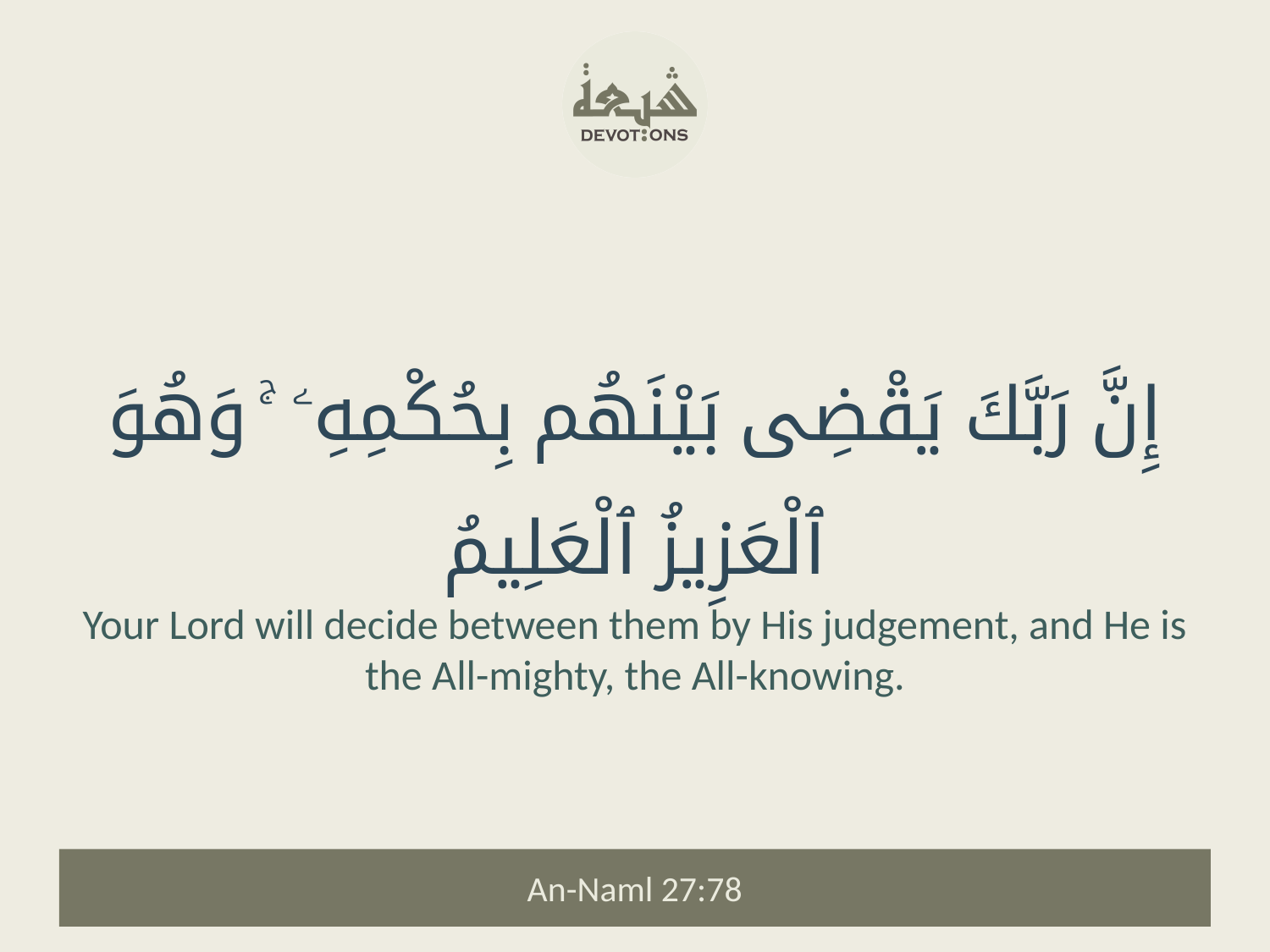

إِنَّ رَبَّكَ يَقْضِى بَيْنَهُم بِحُكْمِهِۦ ۚ وَهُوَ ٱلْعَزِيزُ ٱلْعَلِيمُ
Your Lord will decide between them by His judgement, and He is the All-mighty, the All-knowing.
An-Naml 27:78